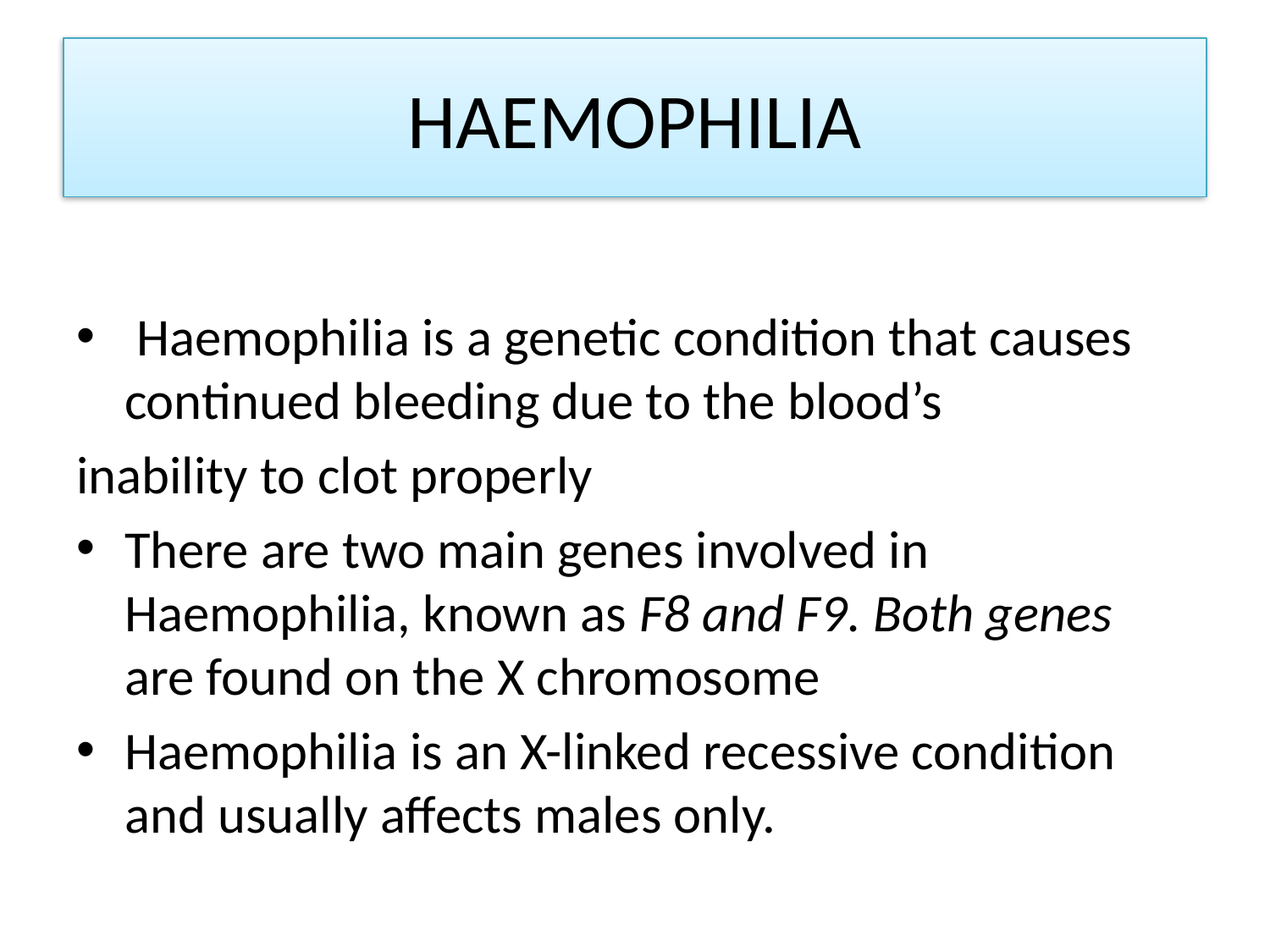

# Haemophilia

 Haemophilia is a genetic condition that causes continued bleeding due to the blood’s
inability to clot properly
There are two main genes involved in Haemophilia, known as F8 and F9. Both genes are found on the X chromosome
Haemophilia is an X-linked recessive condition and usually affects males only.